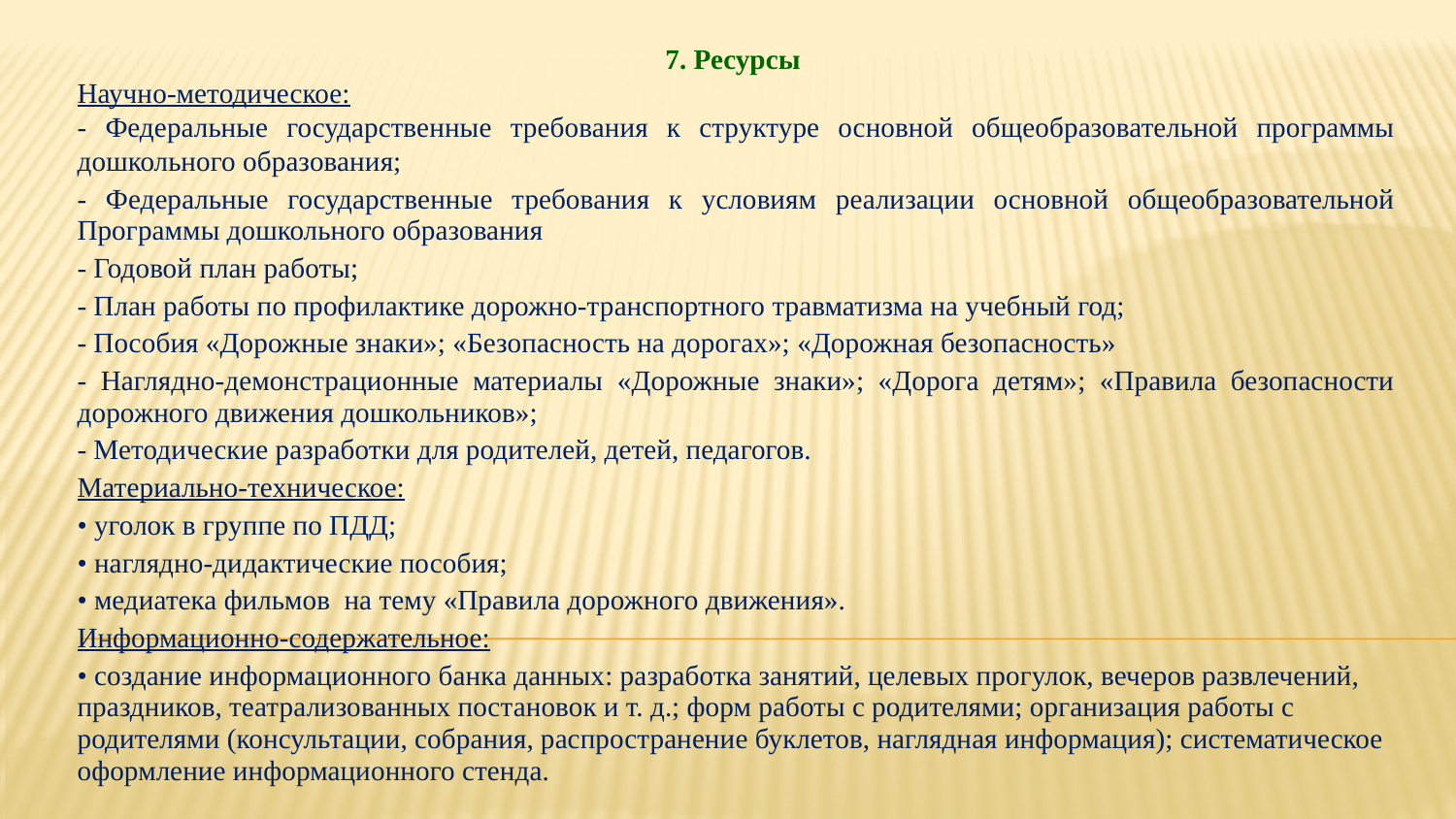

7. Ресурсы
Научно-методическое:
- Федеральные государственные требования к структуре основной общеобразовательной программы дошкольного образования;
- Федеральные государственные требования к условиям реализации основной общеобразовательной Программы дошкольного образования
- Годовой план работы;
- План работы по профилактике дорожно-транспортного травматизма на учебный год;
- Пособия «Дорожные знаки»; «Безопасность на дорогах»; «Дорожная безопасность»
- Наглядно-демонстрационные материалы «Дорожные знаки»; «Дорога детям»; «Правила безопасности дорожного движения дошкольников»;
- Методические разработки для родителей, детей, педагогов.
Материально-техническое:
• уголок в группе по ПДД;
• наглядно-дидактические пособия;
• медиатека фильмов  на тему «Правила дорожного движения».
Информационно-содержательное:
• создание информационного банка данных: разработка занятий, целевых прогулок, вечеров развлечений, праздников, театрализованных постановок и т. д.; форм работы с родителями; организация работы с родителями (консультации, собрания, распространение буклетов, наглядная информация); систематическое оформление информационного стенда.